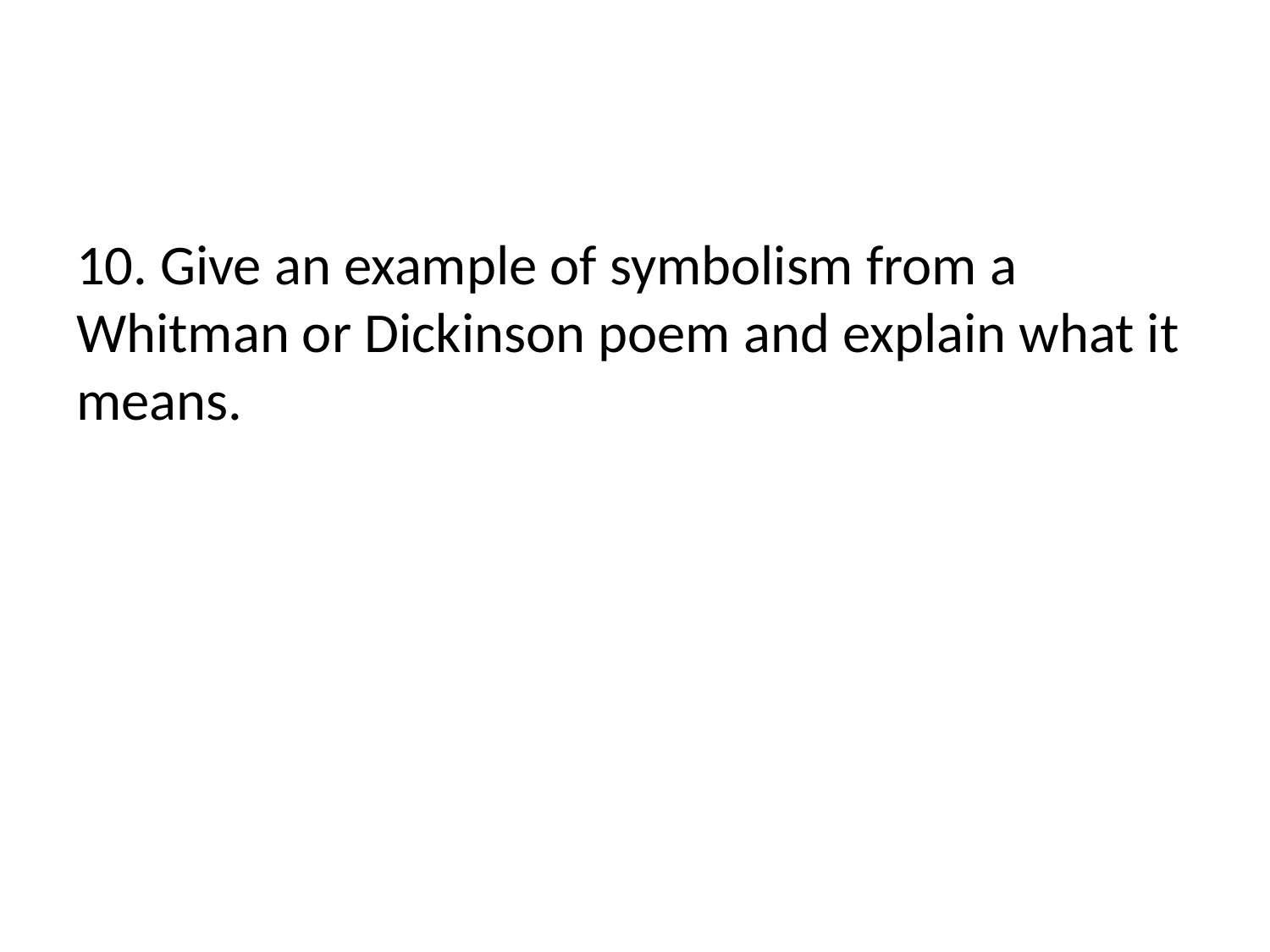

#
10. Give an example of symbolism from a Whitman or Dickinson poem and explain what it means.